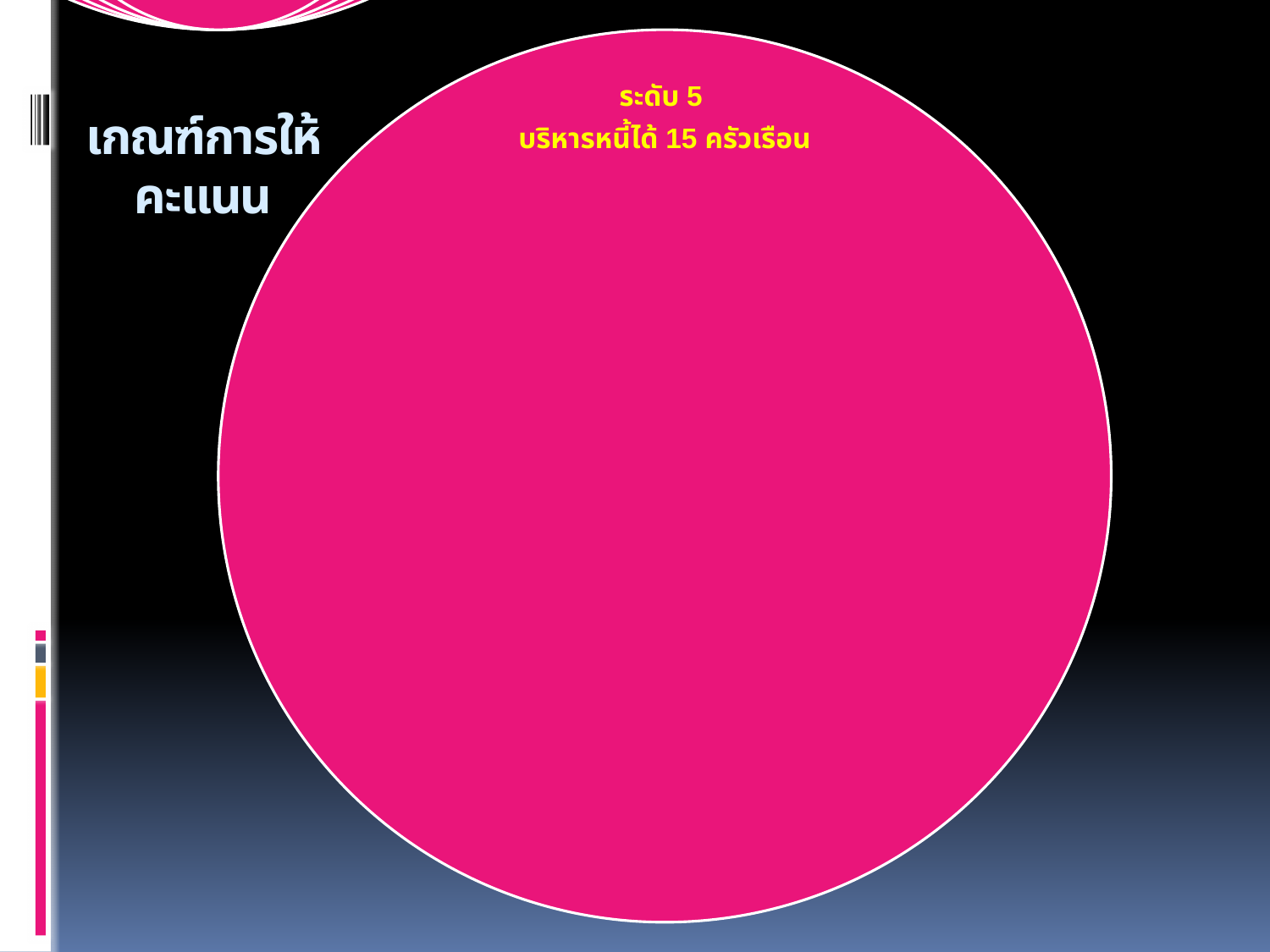

ระดับ 5
บริหารหนี้ได้ 15 ครัวเรือน
บริหารหนี้ได้
บริหารหนี้ได้
# เกณฑ์การให้คะแนน